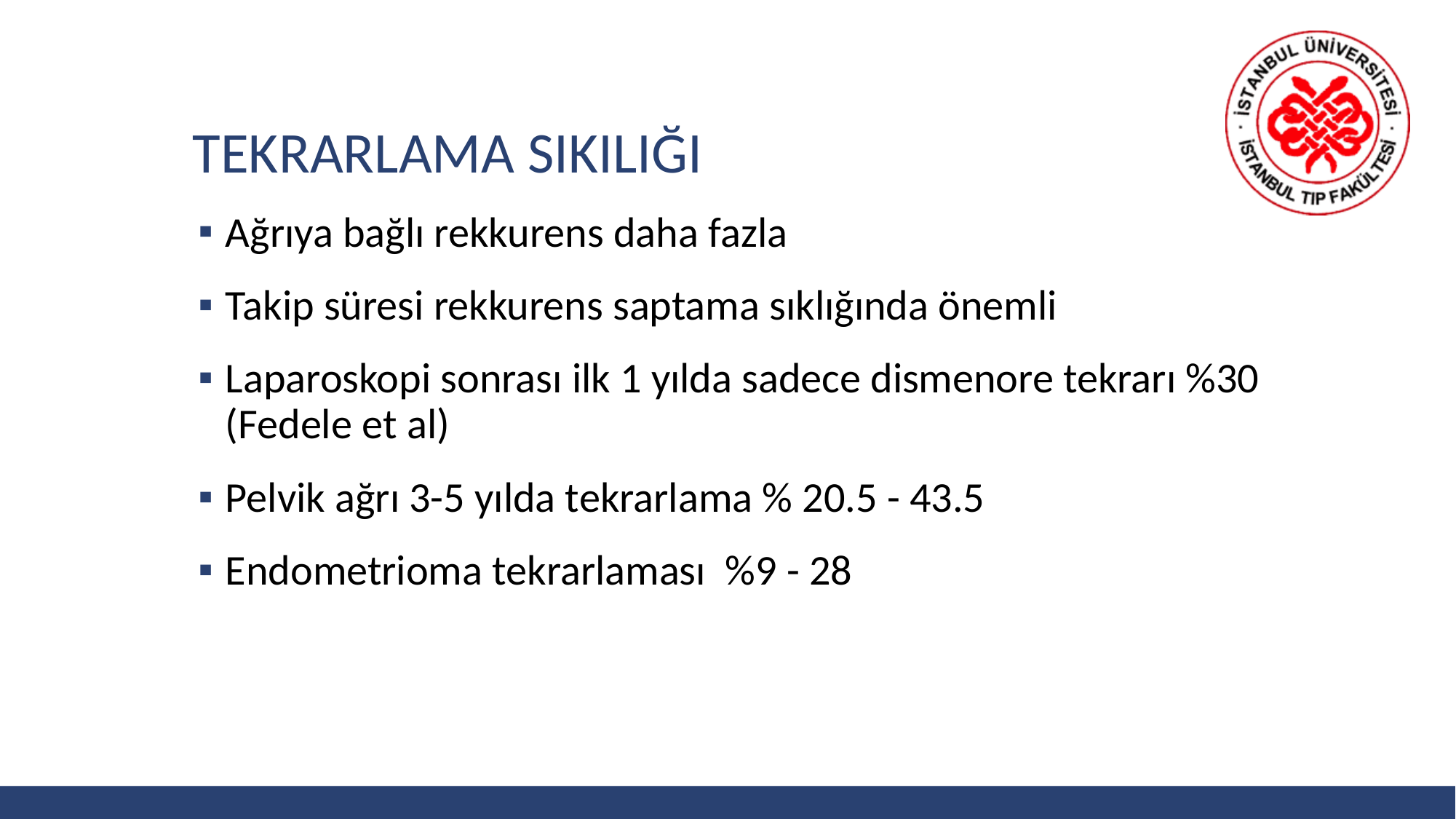

# Tekrarlama sIKILIĞI
Ağrıya bağlı rekkurens daha fazla
Takip süresi rekkurens saptama sıklığında önemli
Laparoskopi sonrası ilk 1 yılda sadece dismenore tekrarı %30 (Fedele et al)
Pelvik ağrı 3-5 yılda tekrarlama % 20.5 - 43.5
Endometrioma tekrarlaması  %9 - 28